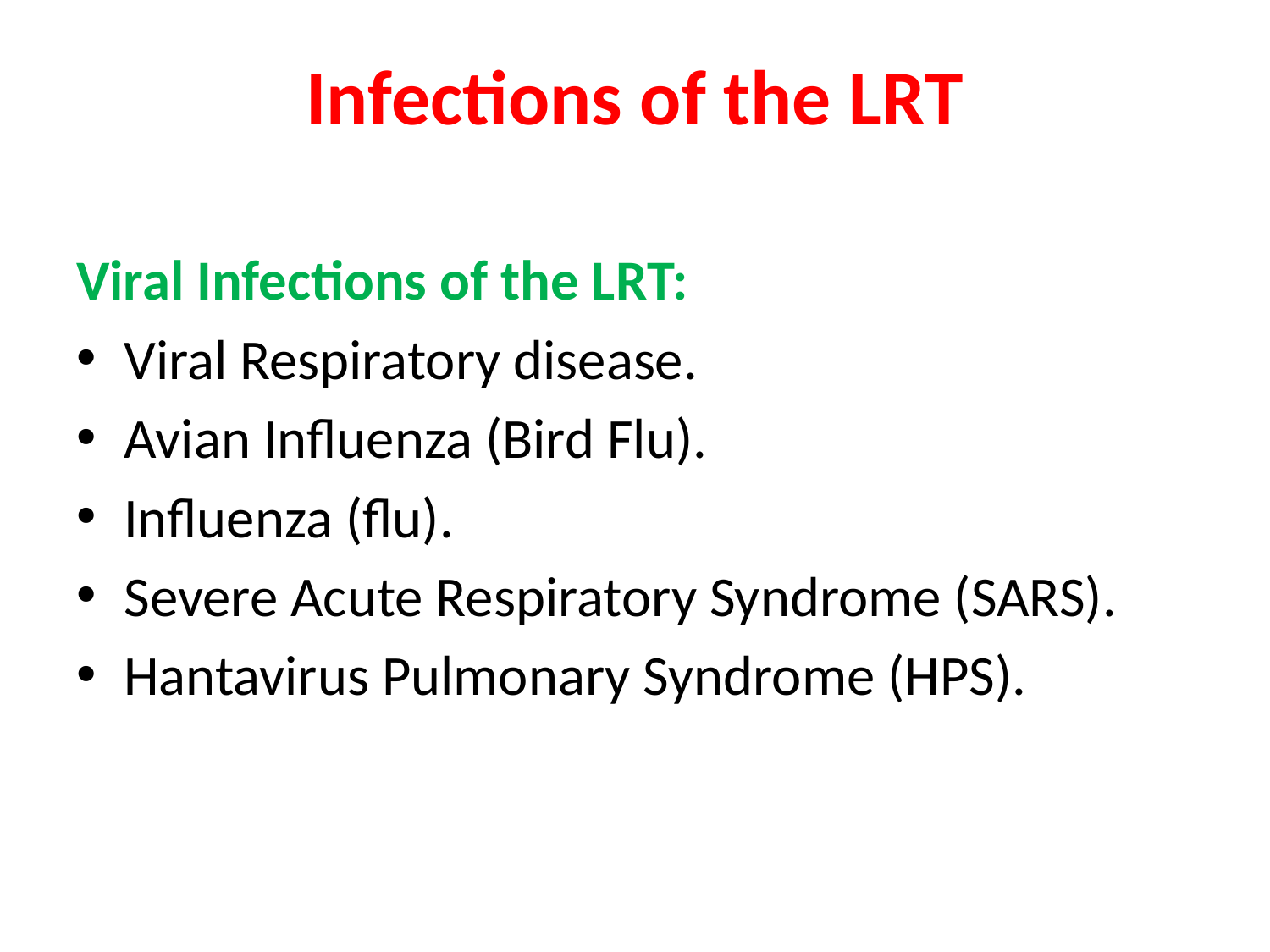

# Infections of the LRT

Viral Infections of the LRT:
Viral Respiratory disease.
Avian Influenza (Bird Flu).
Influenza (flu).
Severe Acute Respiratory Syndrome (SARS).
Hantavirus Pulmonary Syndrome (HPS).